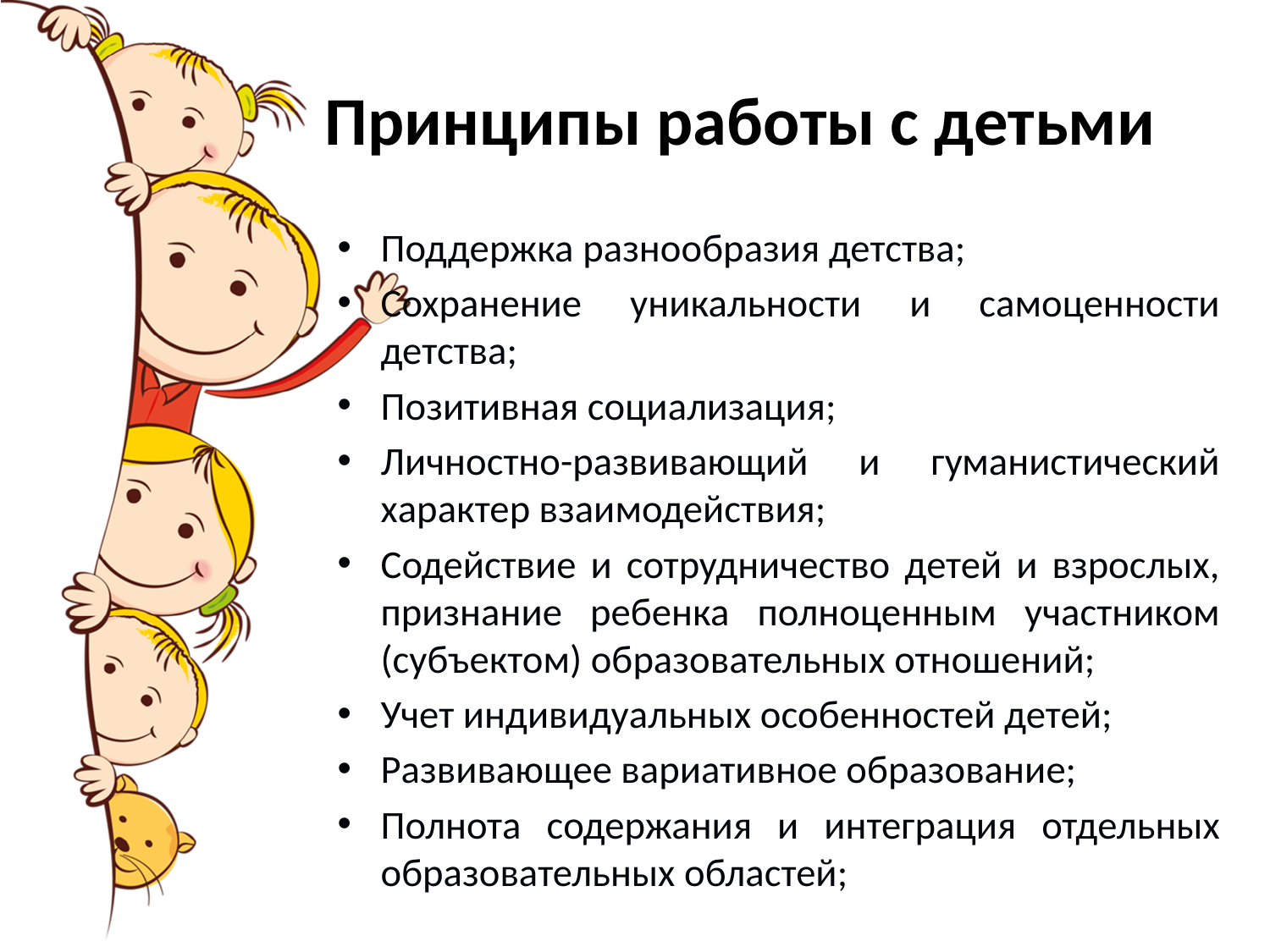

Принципы работы с детьми

Поддержка разнообразия детства;
Сохранение уникальности и самоценности детства;
Позитивная социализация;
Личностно-развивающий и гуманистический характер взаимодействия;
Содействие и сотрудничество детей и взрослых, признание ребенка полноценным участником (субъектом) образовательных отношений;
Учет индивидуальных особенностей детей;
Развивающее вариативное образование;
Полнота содержания и интеграция отдельных образовательных областей;